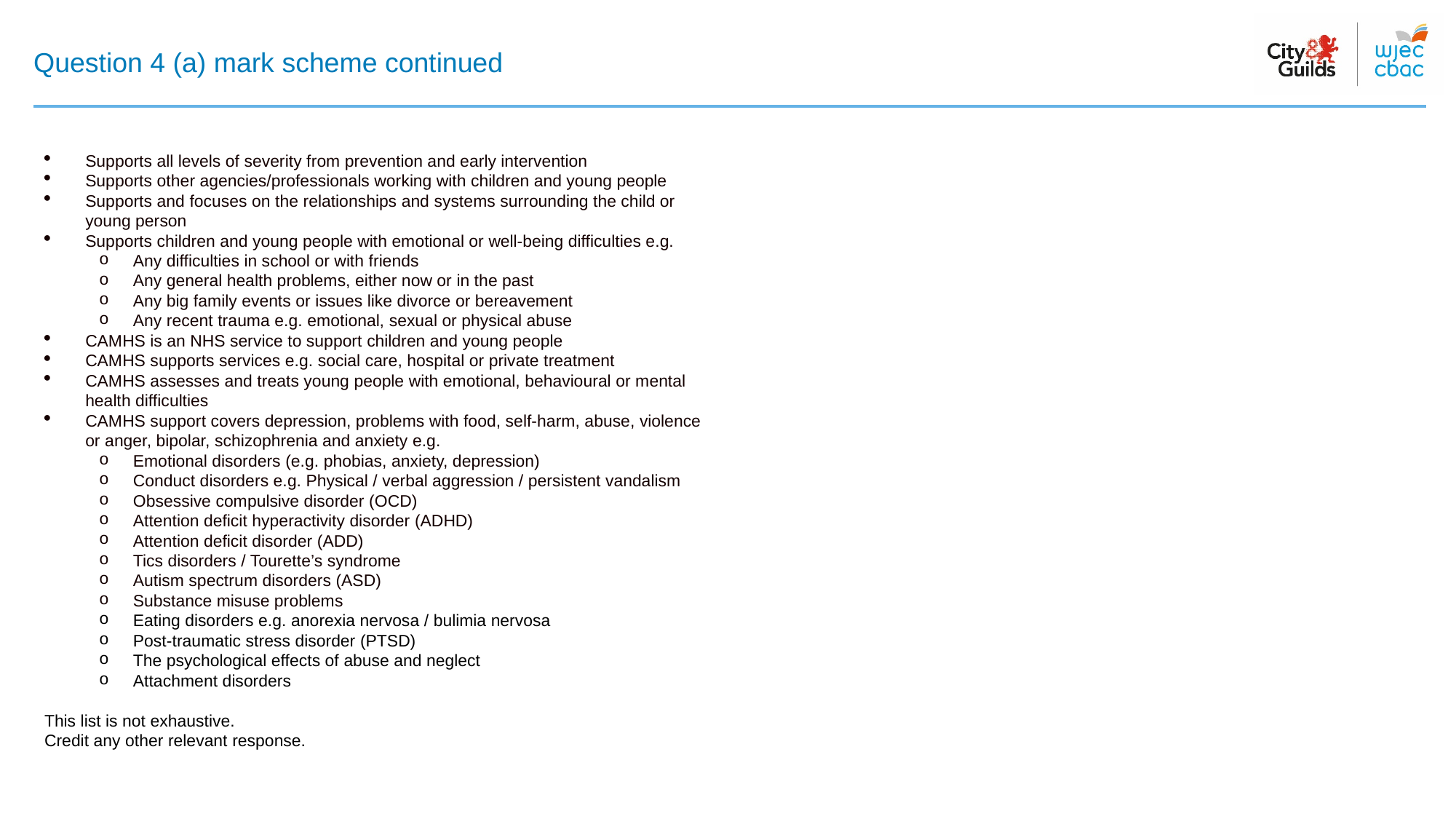

# Question 4 (a) mark scheme continued
Supports all levels of severity from prevention and early intervention
Supports other agencies/professionals working with children and young people
Supports and focuses on the relationships and systems surrounding the child or young person
Supports children and young people with emotional or well-being difficulties e.g.
Any difficulties in school or with friends
Any general health problems, either now or in the past
Any big family events or issues like divorce or bereavement
Any recent trauma e.g. emotional, sexual or physical abuse
CAMHS is an NHS service to support children and young people
CAMHS supports services e.g. social care, hospital or private treatment
CAMHS assesses and treats young people with emotional, behavioural or mental health difficulties
CAMHS support covers depression, problems with food, self-harm, abuse, violence or anger, bipolar, schizophrenia and anxiety e.g.
Emotional disorders (e.g. phobias, anxiety, depression)
Conduct disorders e.g. Physical / verbal aggression / persistent vandalism
Obsessive compulsive disorder (OCD)
Attention deficit hyperactivity disorder (ADHD)
Attention deficit disorder (ADD)
Tics disorders / Tourette’s syndrome
Autism spectrum disorders (ASD)
Substance misuse problems
Eating disorders e.g. anorexia nervosa / bulimia nervosa
Post-traumatic stress disorder (PTSD)
The psychological effects of abuse and neglect
Attachment disorders

This list is not exhaustive.
Credit any other relevant response.